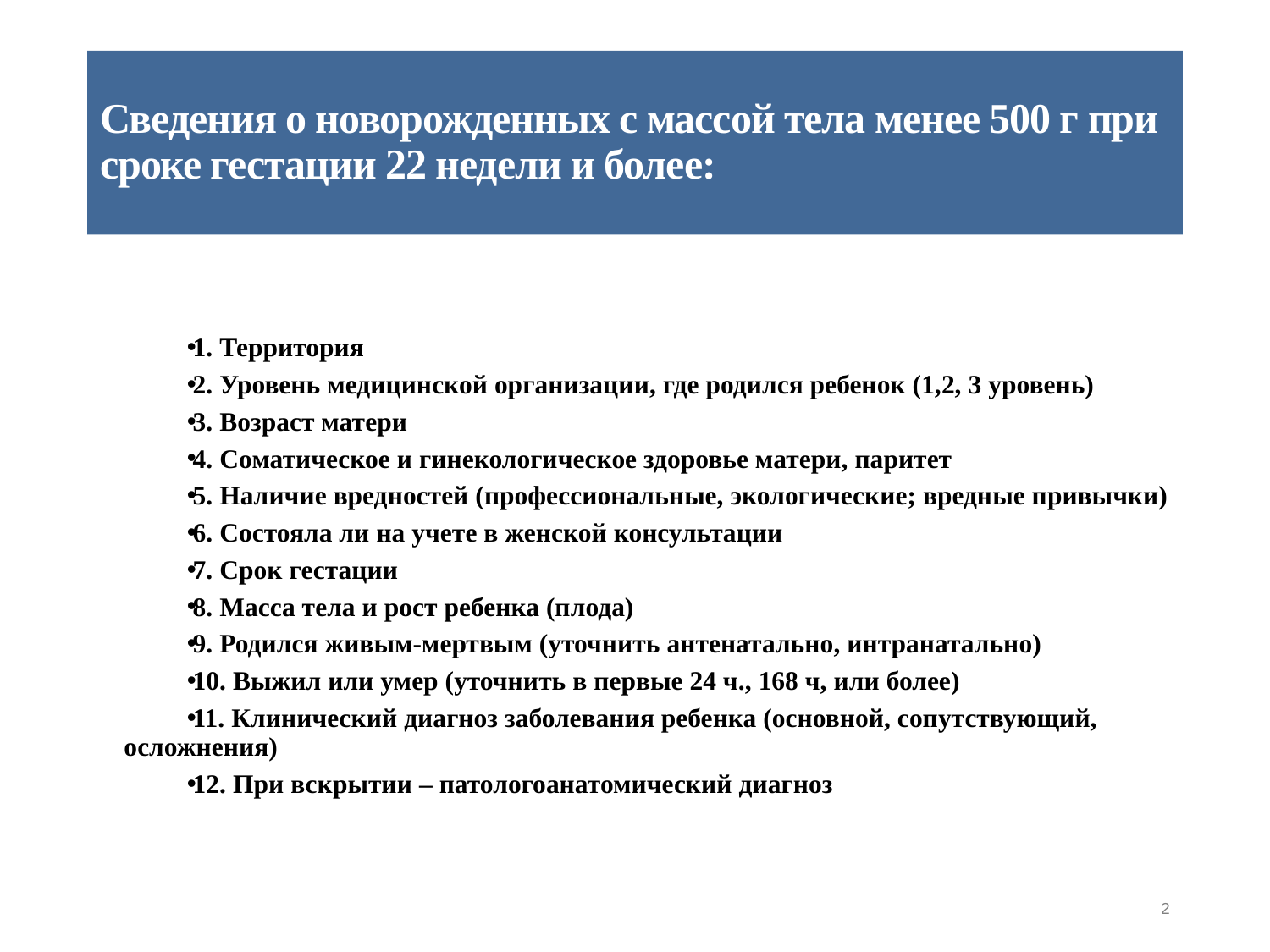

# Сведения о новорожденных с массой тела менее 500 г при сроке гестации 22 недели и более:

1. Территория
2. Уровень медицинской организации, где родился ребенок (1,2, 3 уровень)
3. Возраст матери
4. Соматическое и гинекологическое здоровье матери, паритет
5. Наличие вредностей (профессиональные, экологические; вредные привычки)
6. Состояла ли на учете в женской консультации
7. Срок гестации
8. Масса тела и рост ребенка (плода)
9. Родился живым-мертвым (уточнить антенатально, интранатально)
10. Выжил или умер (уточнить в первые 24 ч., 168 ч, или более)
11. Клинический диагноз заболевания ребенка (основной, сопутствующий, осложнения)
12. При вскрытии – патологоанатомический диагноз

2